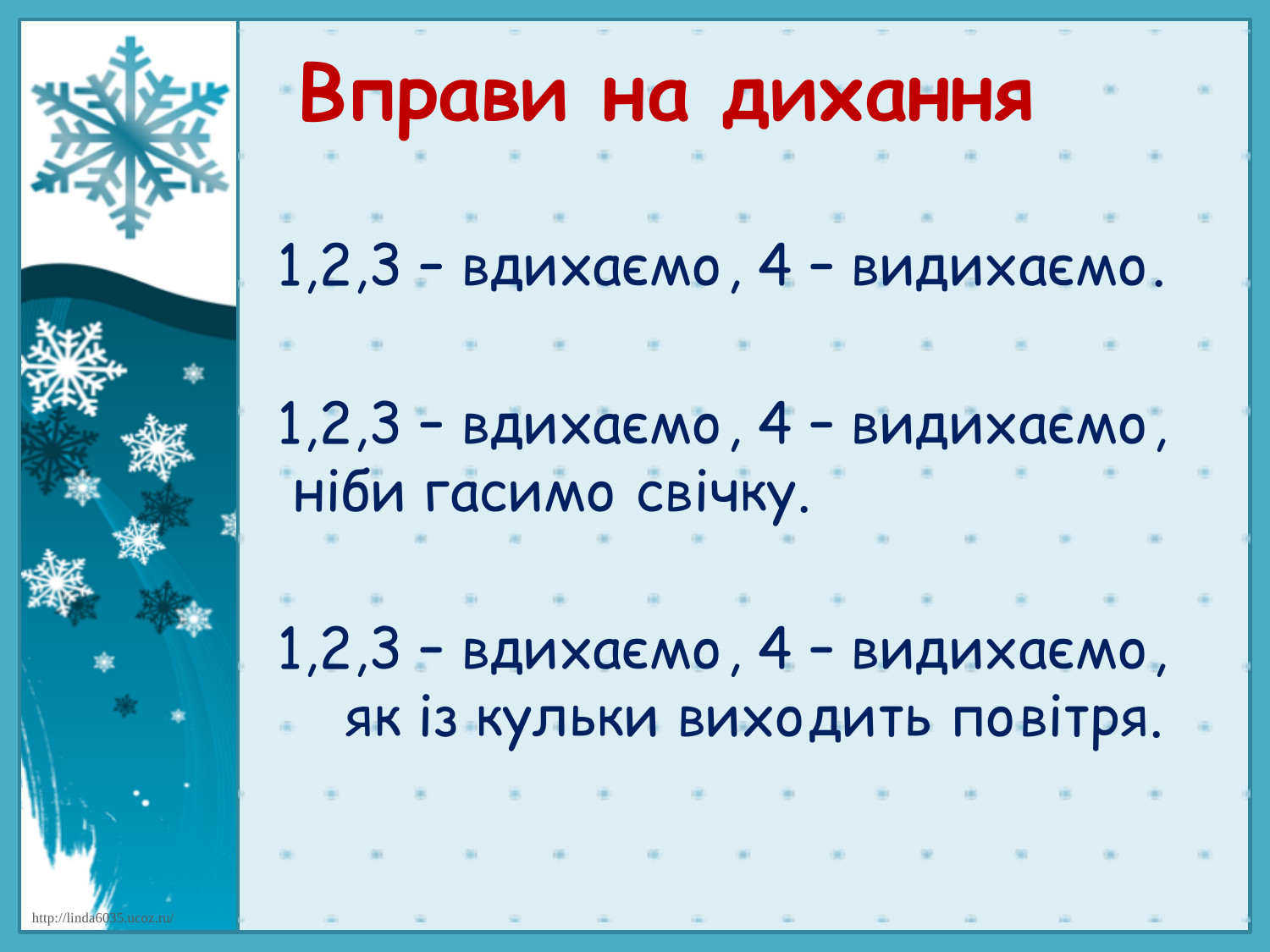

# Вправи на дихання
1,2,3 – вдихаємо, 4 – видихаємо.

1,2,3 – вдихаємо, 4 – видихаємо,   ніби гасимо свічку.

1,2,3 – вдихаємо, 4 – видихаємо,      як із кульки виходить повітря.